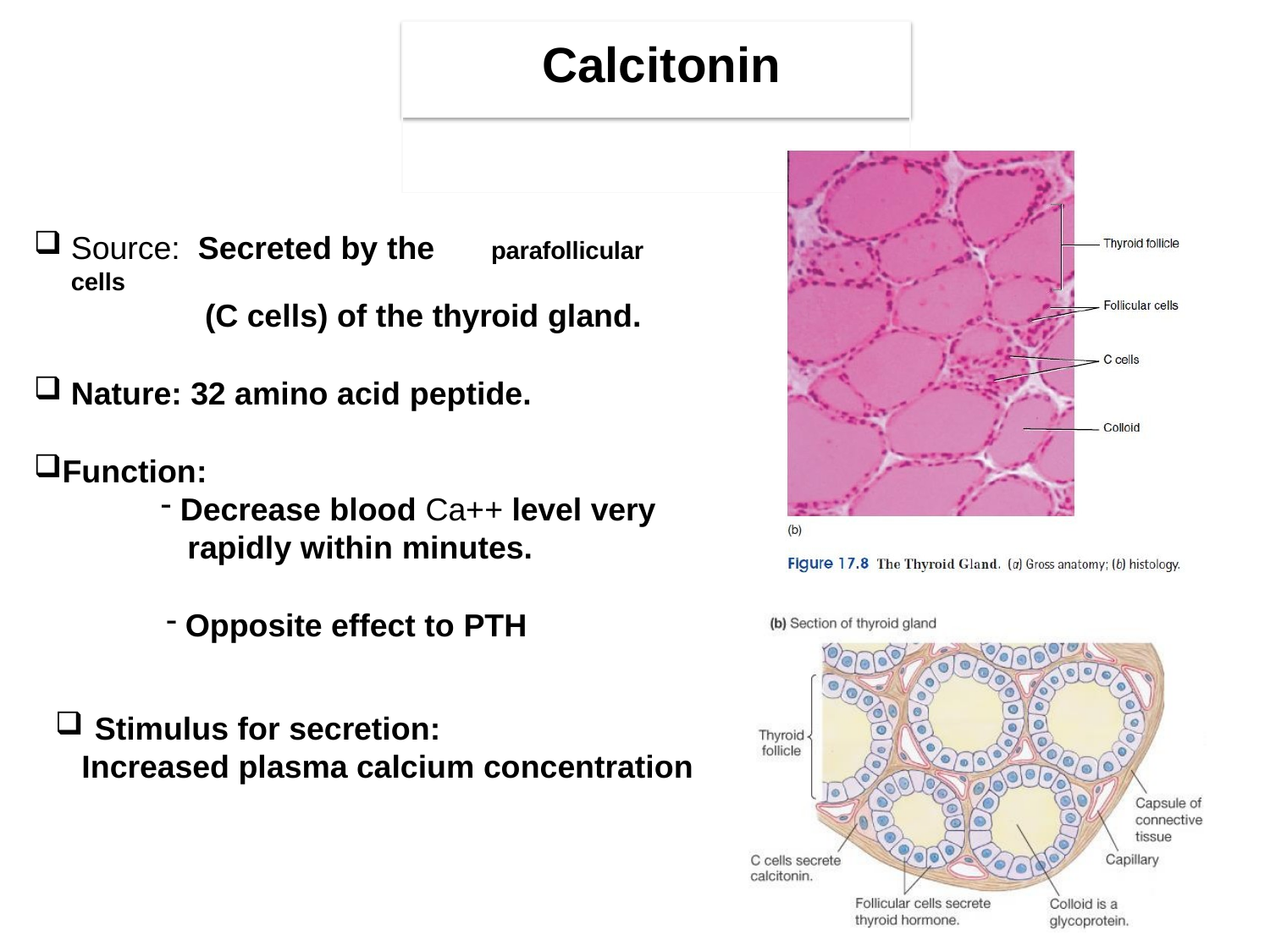

# Calcitonin

Source:  Secreted by the	parafollicular cells
(C cells) of the thyroid gland.

Nature: 32 amino acid peptide.

Function:
Decrease blood Ca++ level very
rapidly within minutes.

Opposite effect to PTH

Stimulus for secretion:
Increased plasma calcium concentration